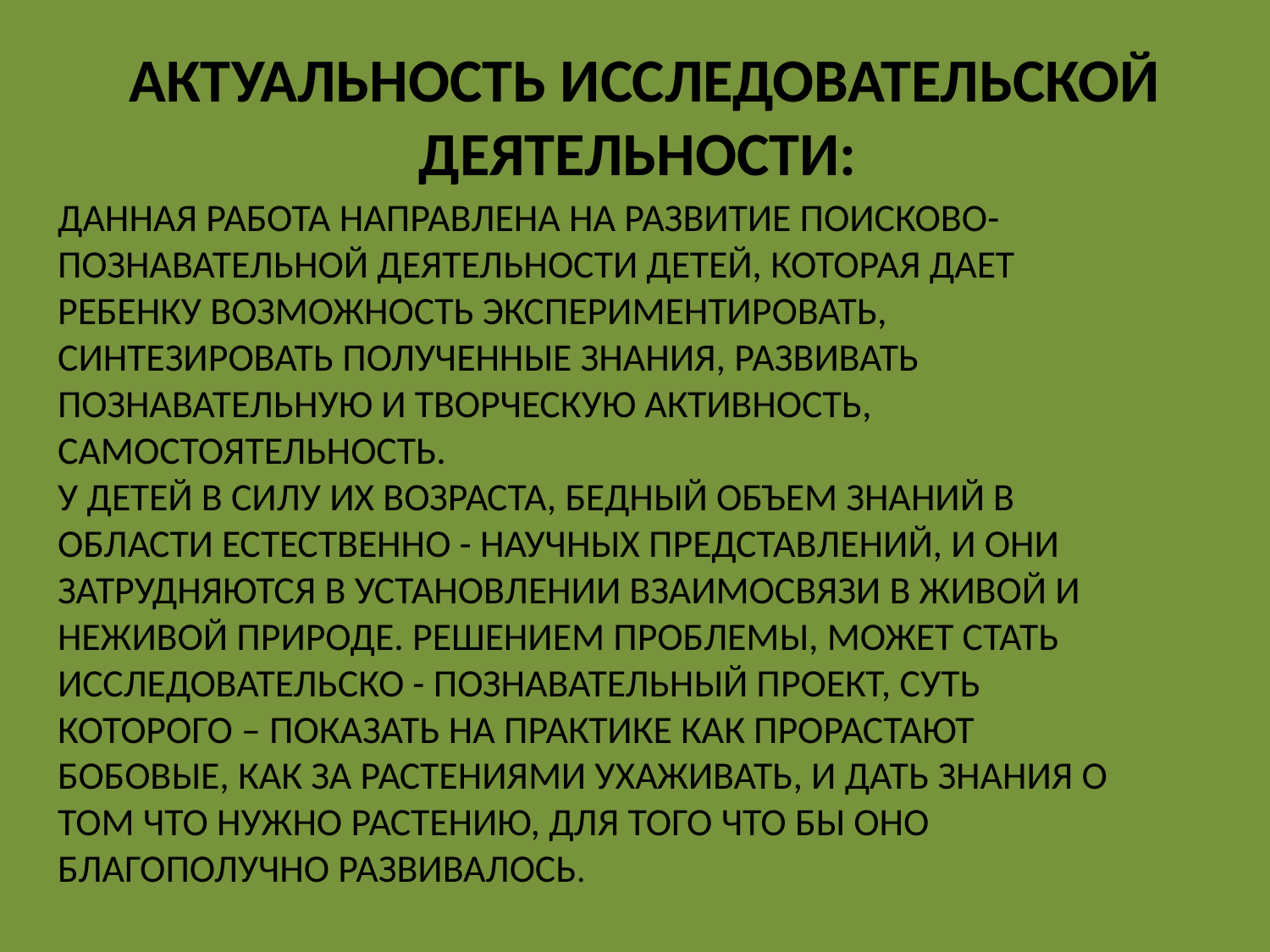

Актуальность исследовательской деятельности:
# Данная работа направлена на развитие поисково-познавательной деятельности детей, которая дает ребенку возможность экспериментировать, синтезировать полученные знания, развивать познавательную и творческую активность, самостоятельность. У детей в силу их возраста, бедный объем знаний в области естественно - научных представлений, и они затрудняются в установлении взаимосвязи в живой и неживой природе. Решением проблемы, может стать исследовательско - познавательный проект, суть которого – показать на практике как прорастают бобовые, как за растениями ухаживать, и дать знания о том что нужно растению, для того что бы оно благополучно развивалось.